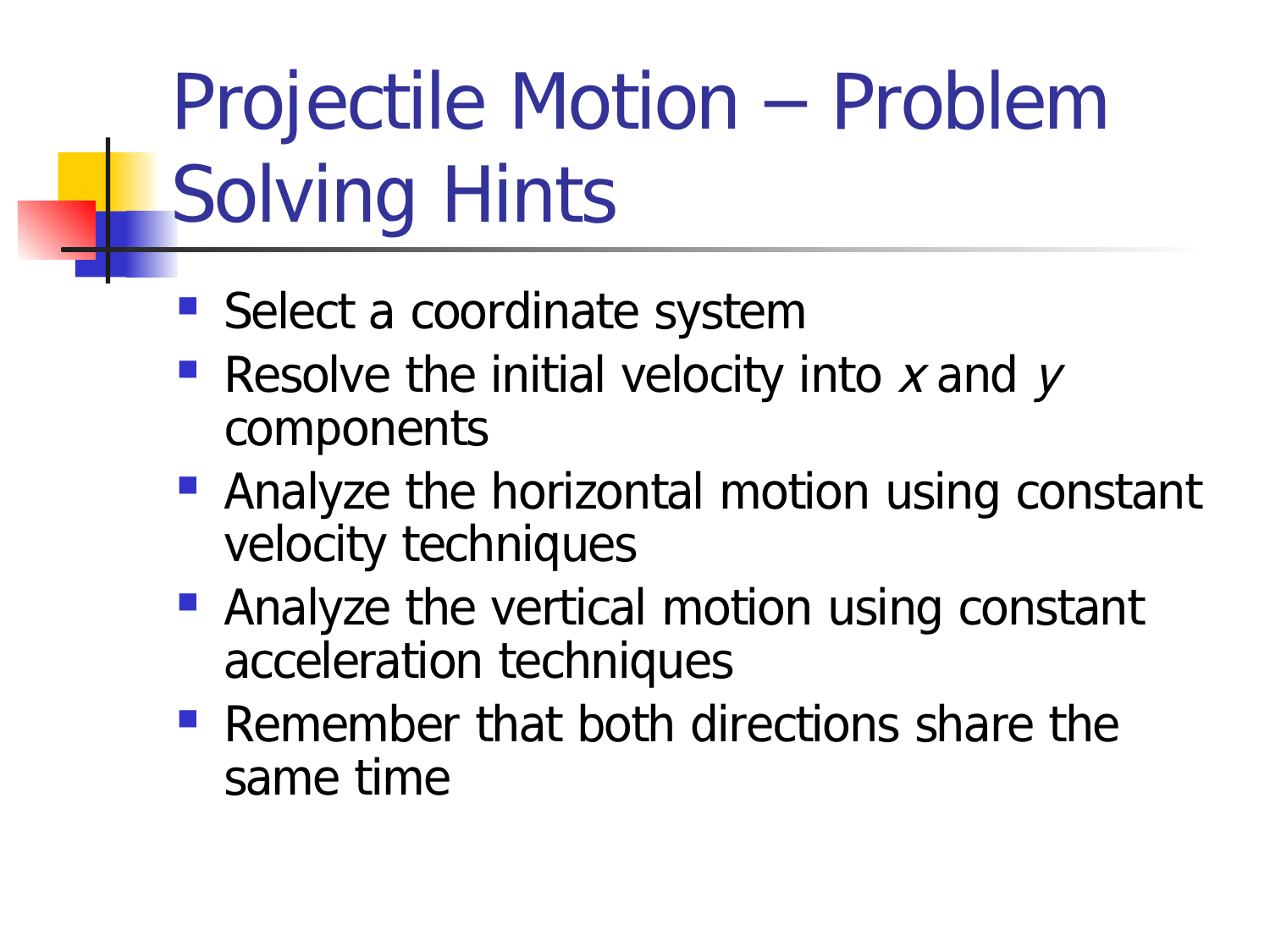

# Projectile Motion – Problem Solving Hints
Select a coordinate system
Resolve the initial velocity into x and y components
Analyze the horizontal motion using constant velocity techniques
Analyze the vertical motion using constant acceleration techniques
Remember that both directions share the same time